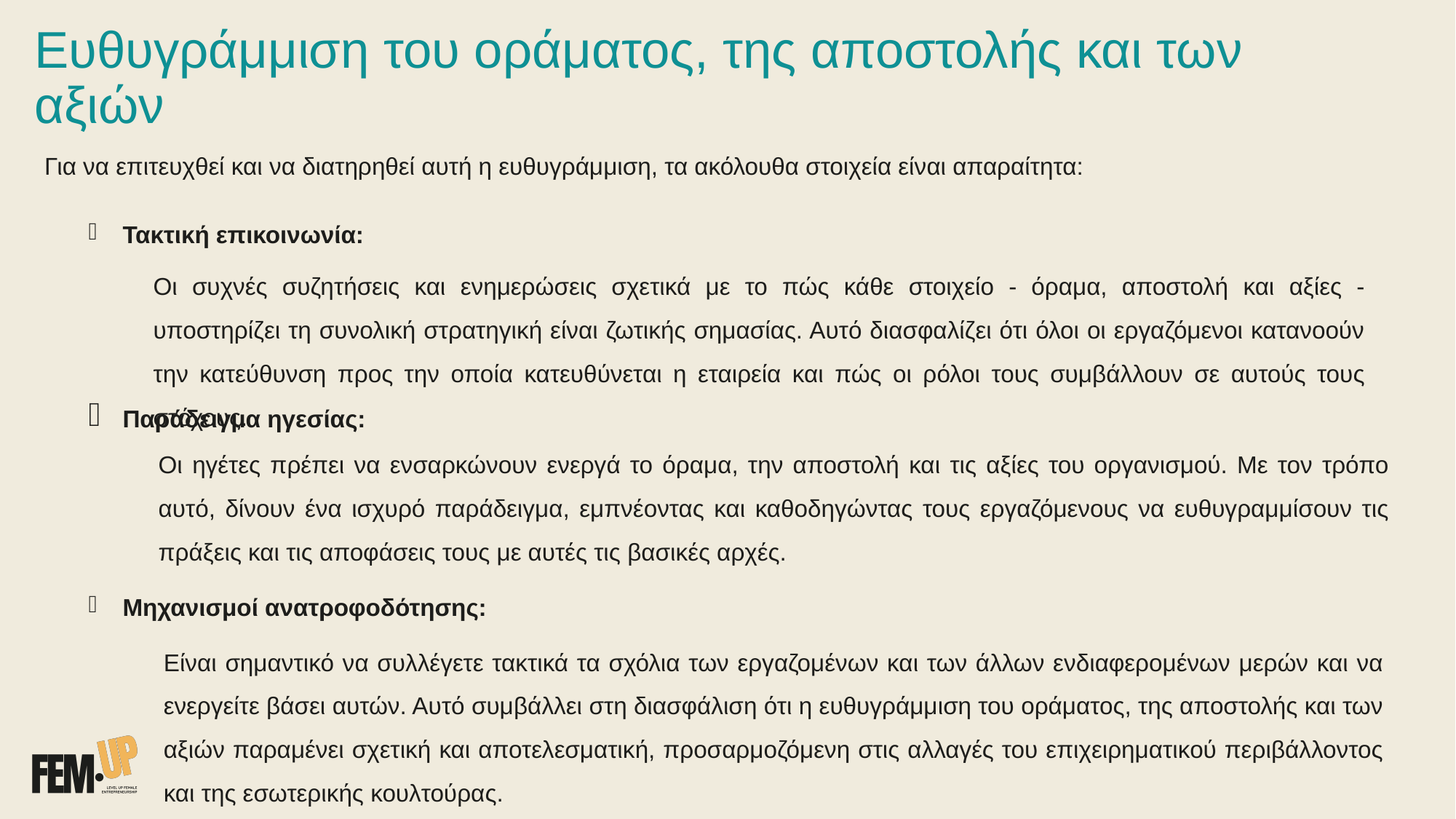

# Ευθυγράμμιση του οράματος, της αποστολής και των αξιών
Για να επιτευχθεί και να διατηρηθεί αυτή η ευθυγράμμιση, τα ακόλουθα στοιχεία είναι απαραίτητα:
Τακτική επικοινωνία:
Οι συχνές συζητήσεις και ενημερώσεις σχετικά με το πώς κάθε στοιχείο - όραμα, αποστολή και αξίες - υποστηρίζει τη συνολική στρατηγική είναι ζωτικής σημασίας. Αυτό διασφαλίζει ότι όλοι οι εργαζόμενοι κατανοούν την κατεύθυνση προς την οποία κατευθύνεται η εταιρεία και πώς οι ρόλοι τους συμβάλλουν σε αυτούς τους στόχους.
Παράδειγμα ηγεσίας:
Οι ηγέτες πρέπει να ενσαρκώνουν ενεργά το όραμα, την αποστολή και τις αξίες του οργανισμού. Με τον τρόπο αυτό, δίνουν ένα ισχυρό παράδειγμα, εμπνέοντας και καθοδηγώντας τους εργαζόμενους να ευθυγραμμίσουν τις πράξεις και τις αποφάσεις τους με αυτές τις βασικές αρχές.
Μηχανισμοί ανατροφοδότησης:
Είναι σημαντικό να συλλέγετε τακτικά τα σχόλια των εργαζομένων και των άλλων ενδιαφερομένων μερών και να ενεργείτε βάσει αυτών. Αυτό συμβάλλει στη διασφάλιση ότι η ευθυγράμμιση του οράματος, της αποστολής και των αξιών παραμένει σχετική και αποτελεσματική, προσαρμοζόμενη στις αλλαγές του επιχειρηματικού περιβάλλοντος και της εσωτερικής κουλτούρας.